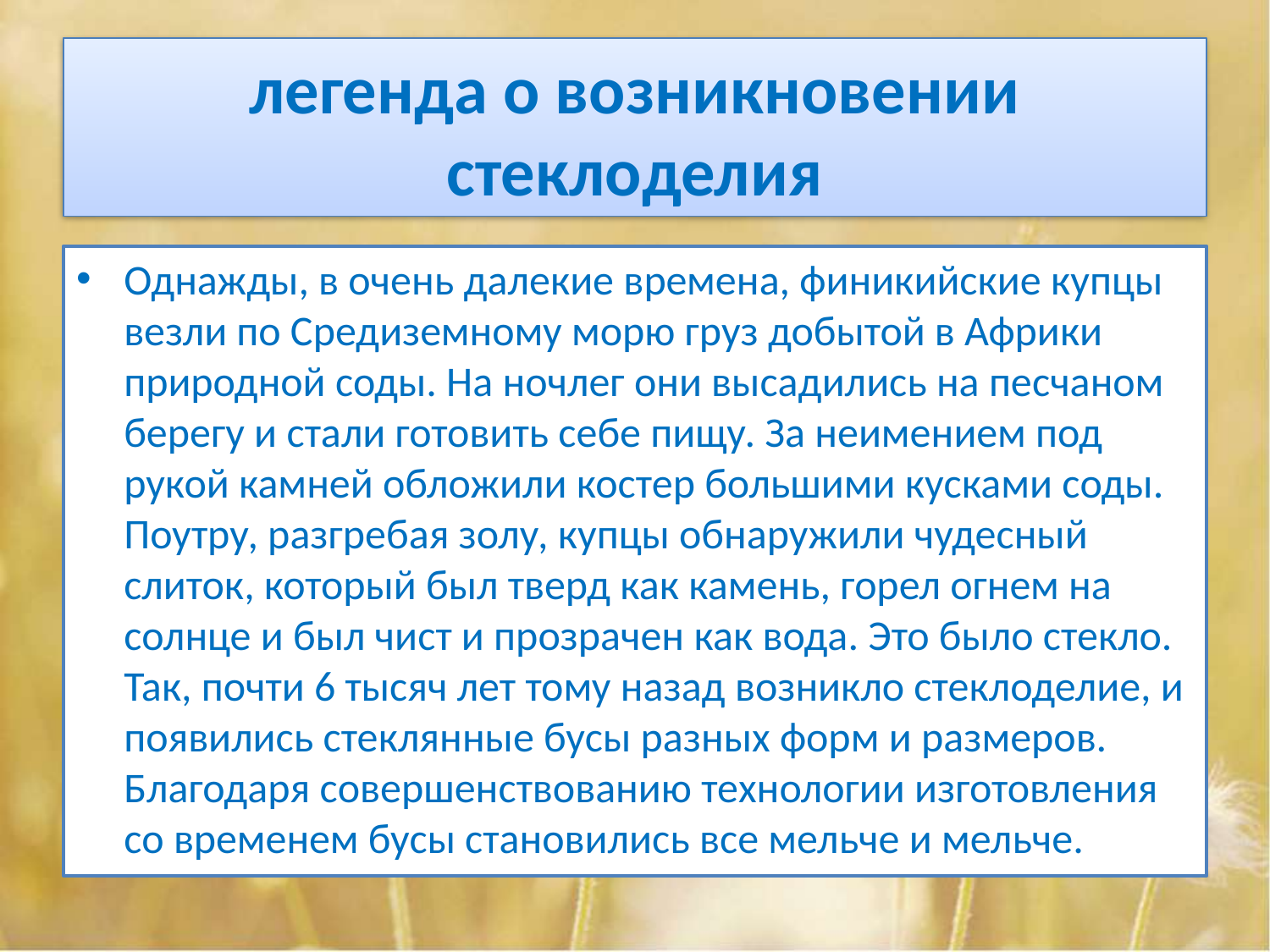

# легенда о возникновении стеклоделия
Однажды, в очень далекие времена, финикийские купцы везли по Средиземному морю груз добытой в Африки природной соды. На ночлег они высадились на песчаном берегу и стали готовить себе пищу. За неимением под рукой камней обложили костер большими кусками соды. Поутру, разгребая золу, купцы обнаружили чудесный слиток, который был тверд как камень, горел огнем на солнце и был чист и прозрачен как вода. Это было стекло. Так, почти 6 тысяч лет тому назад возникло стеклоделие, и появились стеклянные бусы разных форм и размеров. Благодаря совершенствованию технологии изготовления со временем бусы становились все мельче и мельче.